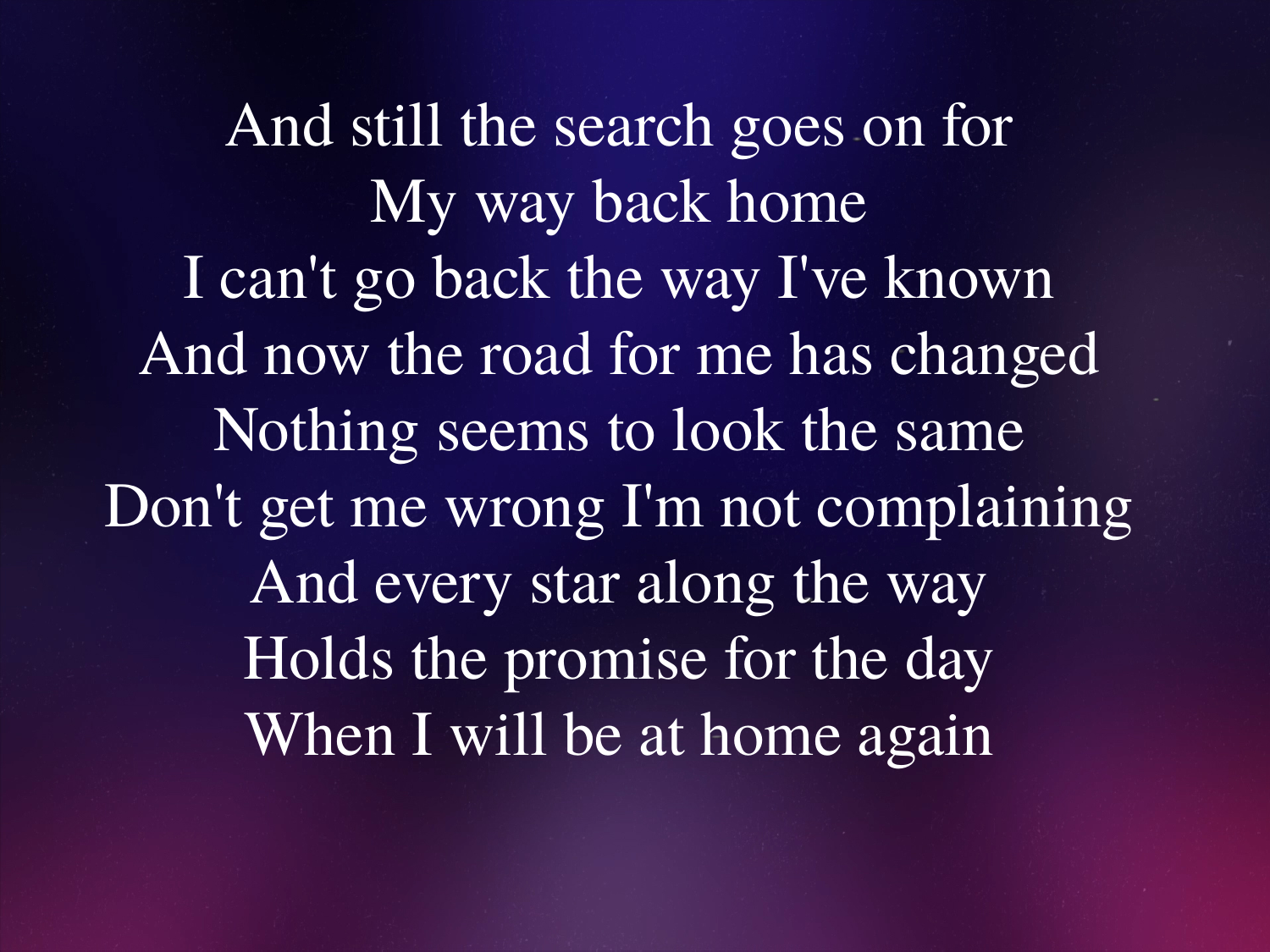

# And still the search goes on for My way back home I can't go back the way I've known And now the road for me has changed Nothing seems to look the same Don't get me wrong I'm not complaining And every star along the way Holds the promise for the day When I will be at home again